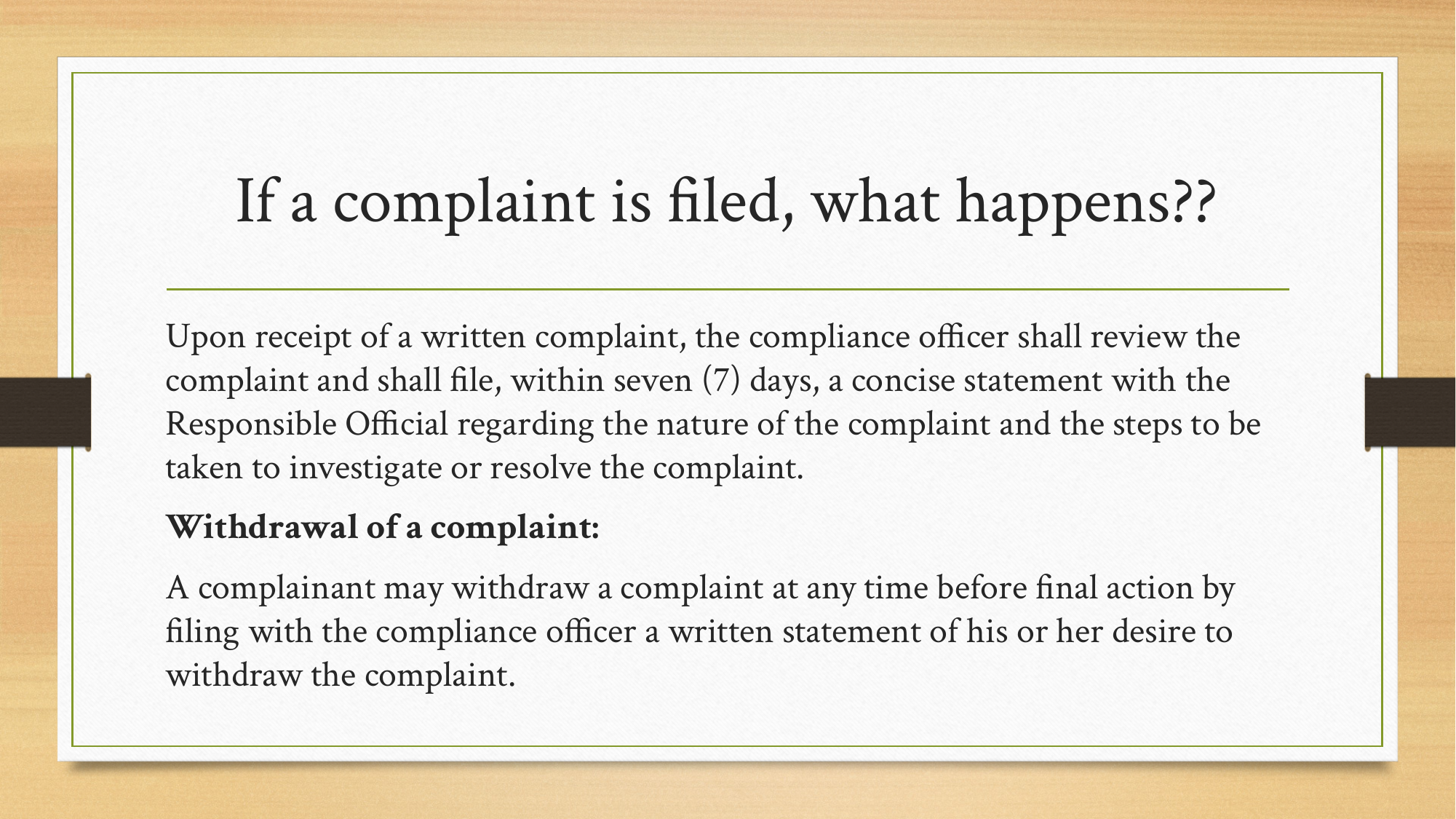

# If a complaint is filed, what happens??
Upon receipt of a written complaint, the compliance officer shall review the complaint and shall file, within seven (7) days, a concise statement with the Responsible Official regarding the nature of the complaint and the steps to be taken to investigate or resolve the complaint.
Withdrawal of a complaint:
A complainant may withdraw a complaint at any time before final action by filing with the compliance officer a written statement of his or her desire to withdraw the complaint.